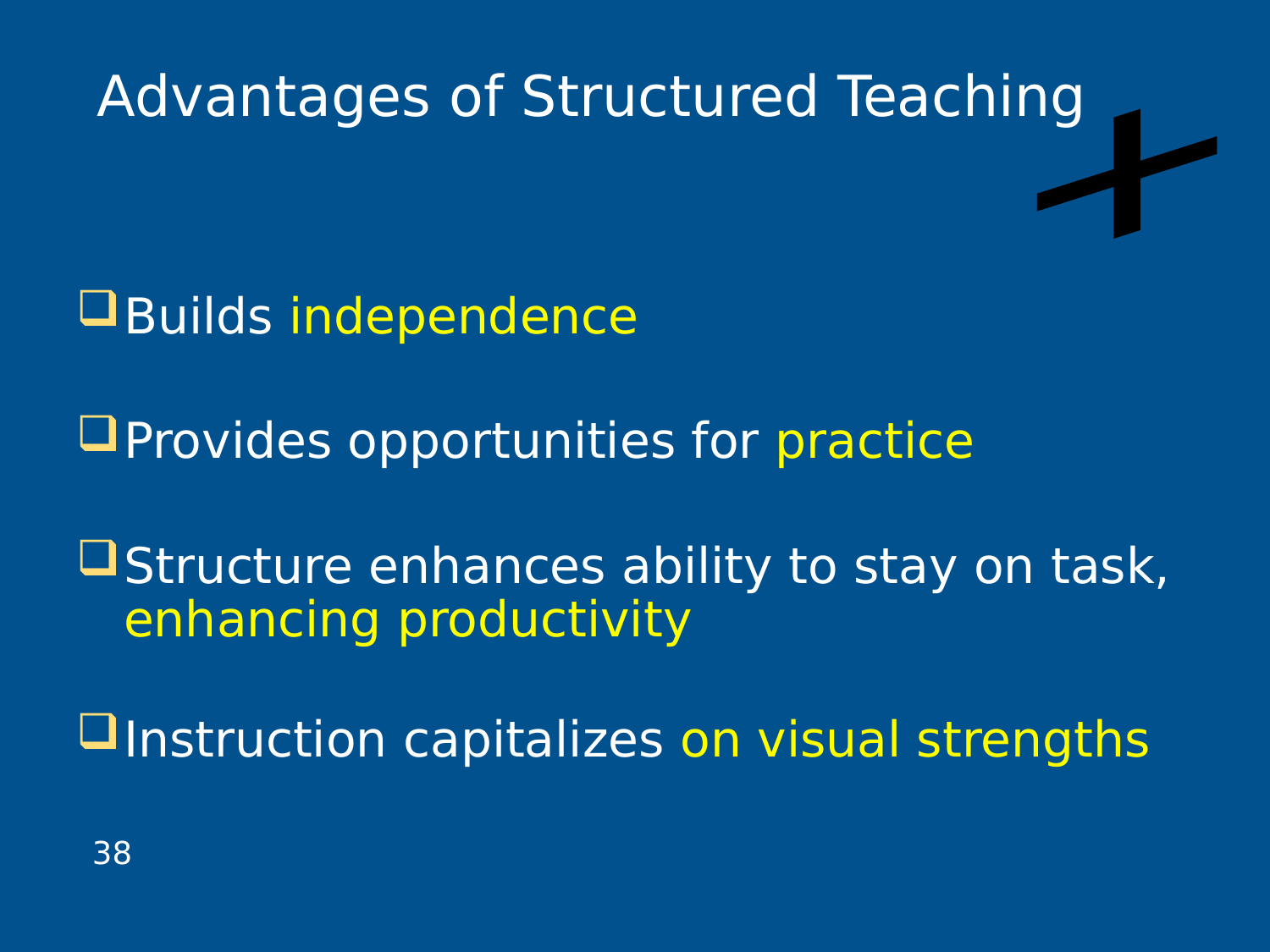

# Advantages of Structured Teaching
+
Builds independence

Provides opportunities for practice

Structure enhances ability to stay on task, enhancing productivity

Instruction capitalizes on visual strengths

38